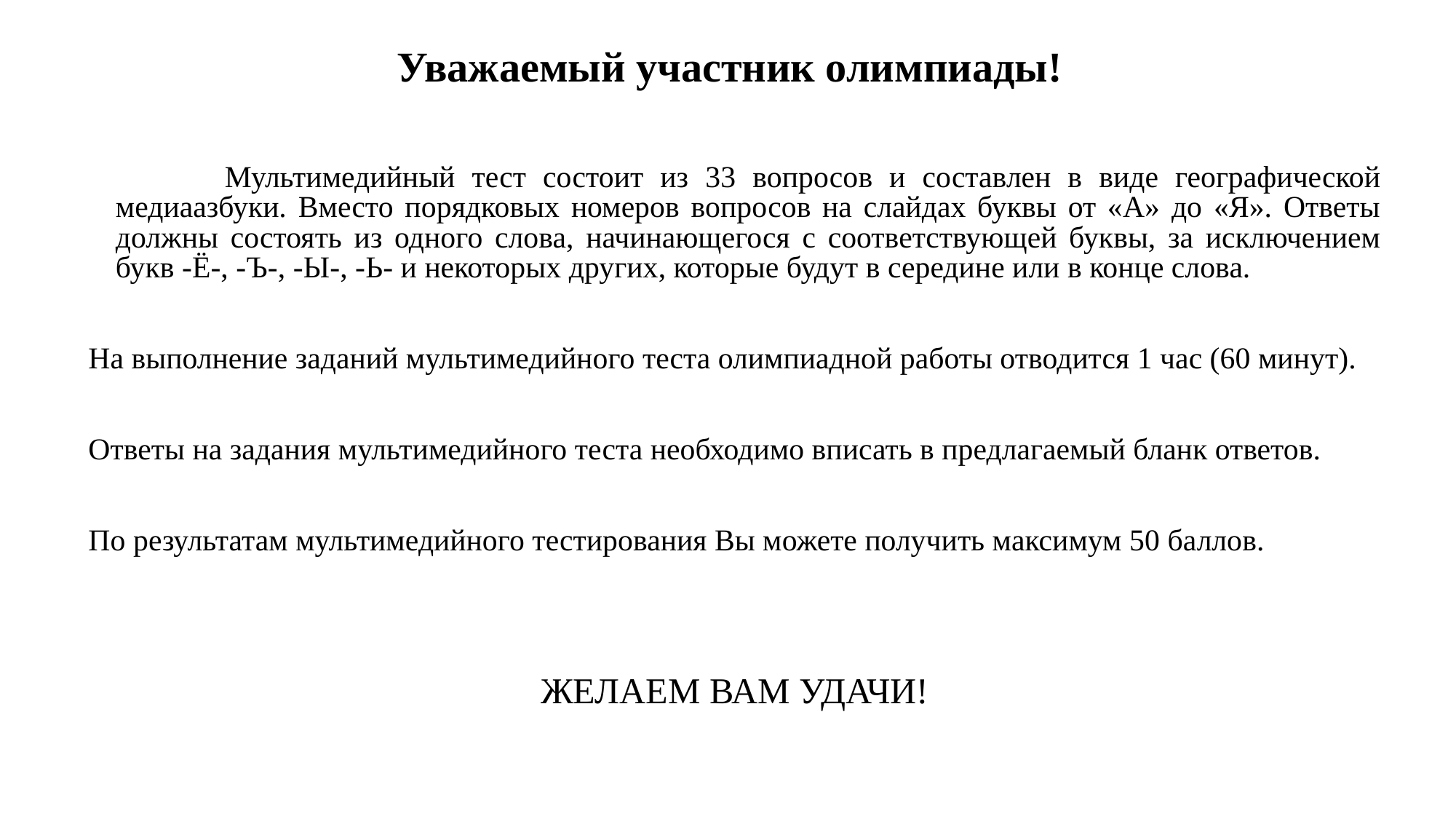

Уважаемый участник олимпиады!

		Мультимедийный тест состоит из 33 вопросов и составлен в виде географической медиаазбуки. Вместо порядковых номеров вопросов на слайдах буквы от «А» до «Я». Ответы должны состоять из одного слова, начинающегося с соответствующей буквы, за исключением букв -Ё-, -Ъ-, -Ы-, -Ь- и некоторых других, которые будут в середине или в конце слова.

На выполнение заданий мультимедийного теста олимпиадной работы отводится 1 час (60 минут).

Ответы на задания мультимедийного теста необходимо вписать в предлагаемый бланк ответов.

По результатам мультимедийного тестирования Вы можете получить максимум 50 баллов.

ЖЕЛАЕМ ВАМ УДАЧИ!